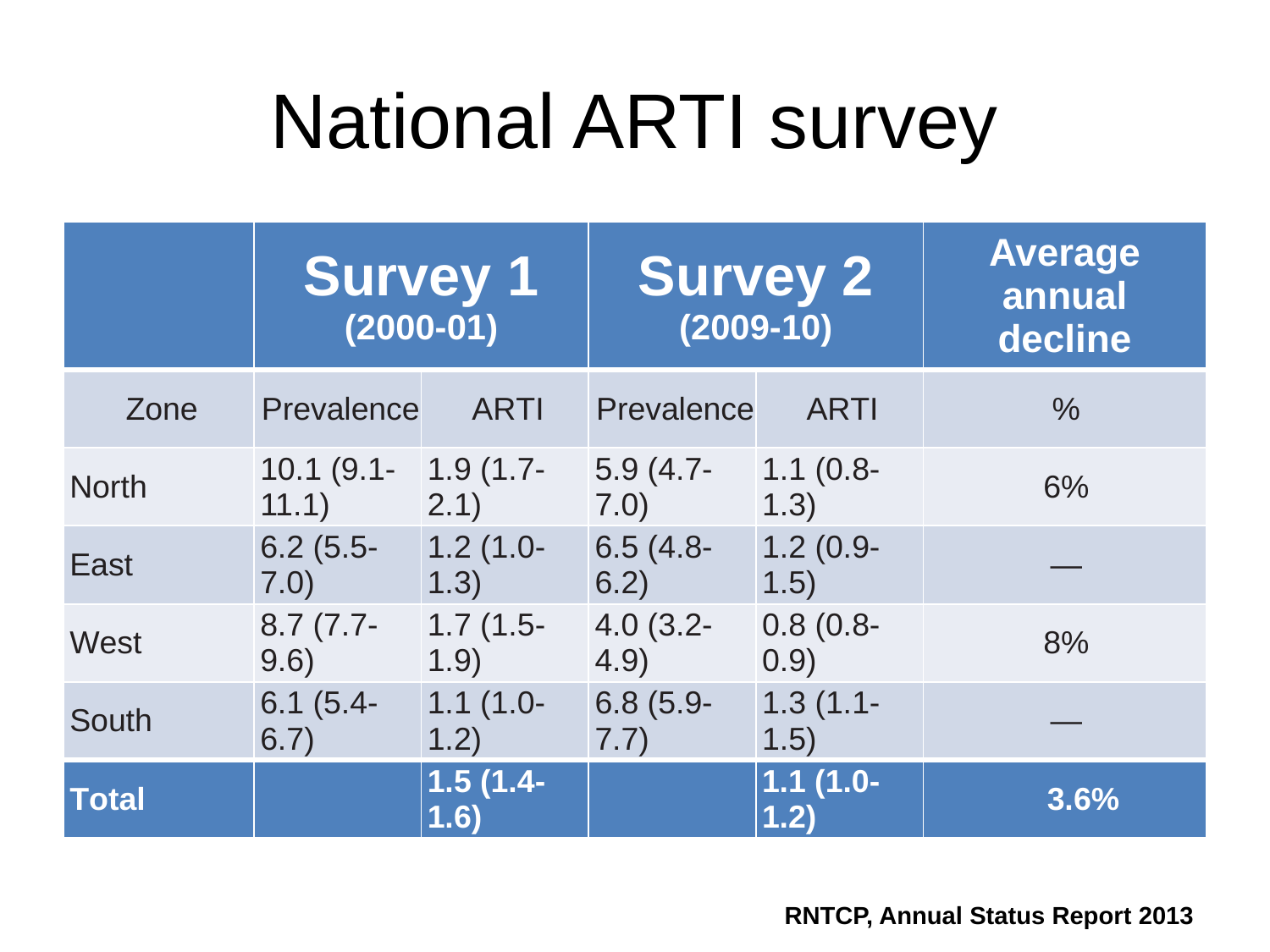

# National ARTI survey
|  | Survey 1 (2000-01) |  | Survey 2 (2009-10) |  | Average annual decline |
| --- | --- | --- | --- | --- | --- |
| Zone | Prevalence | ARTI | Prevalence | ARTI | % |
| North | 10.1 (9.1-11.1) | 1.9 (1.7-2.1) | 5.9 (4.7-7.0) | 1.1 (0.8-1.3) | 6% |
| East | 6.2 (5.5-7.0) | 1.2 (1.0-1.3) | 6.5 (4.8-6.2) | 1.2 (0.9-1.5) | — |
| West | 8.7 (7.7-9.6) | 1.7 (1.5-1.9) | 4.0 (3.2-4.9) | 0.8 (0.8-0.9) | 8% |
| South | 6.1 (5.4-6.7) | 1.1 (1.0-1.2) | 6.8 (5.9-7.7) | 1.3 (1.1-1.5) | — |
| Total |  | 1.5 (1.4-1.6) |  | 1.1 (1.0-1.2) | 3.6% |
RNTCP, Annual Status Report 2013